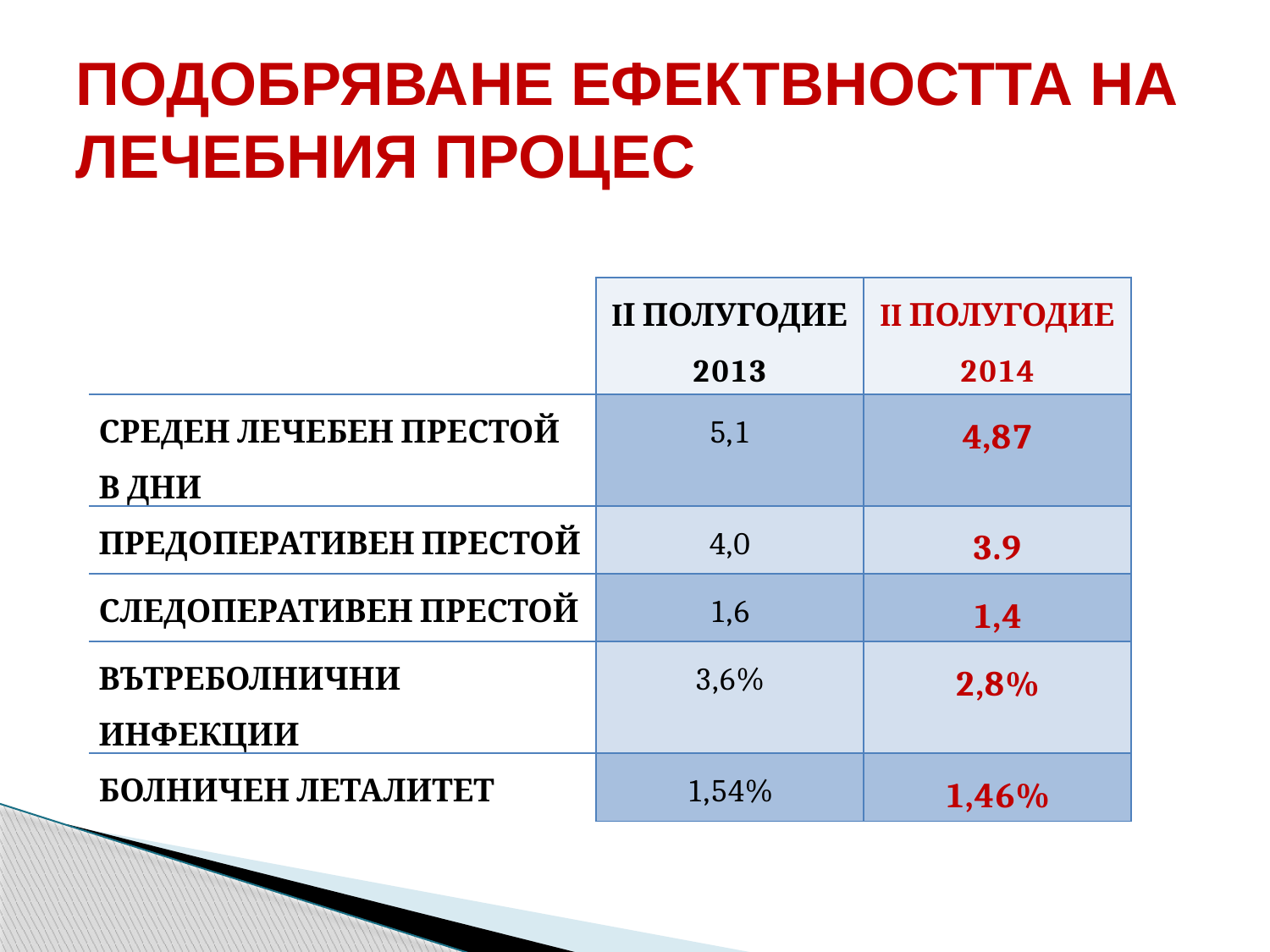

# ПОДОБРЯВАНЕ ЕФЕКТВНОСТТА НА ЛЕЧЕБНИЯ ПРОЦЕС
|  | IІ ПОЛУГОДИЕ 2013 | II ПОЛУГОДИЕ 2014 |
| --- | --- | --- |
| СРЕДЕН ЛЕЧЕБЕН ПРЕСТОЙ В ДНИ | 5,1 | 4,87 |
| ПРЕДОПЕРАТИВЕН ПРЕСТОЙ | 4,0 | 3.9 |
| СЛЕДОПЕРАТИВЕН ПРЕСТОЙ | 1,6 | 1,4 |
| ВЪТРЕБОЛНИЧНИ ИНФЕКЦИИ | 3,6% | 2,8% |
| БОЛНИЧЕН ЛЕТАЛИТЕТ | 1,54% | 1,46% |